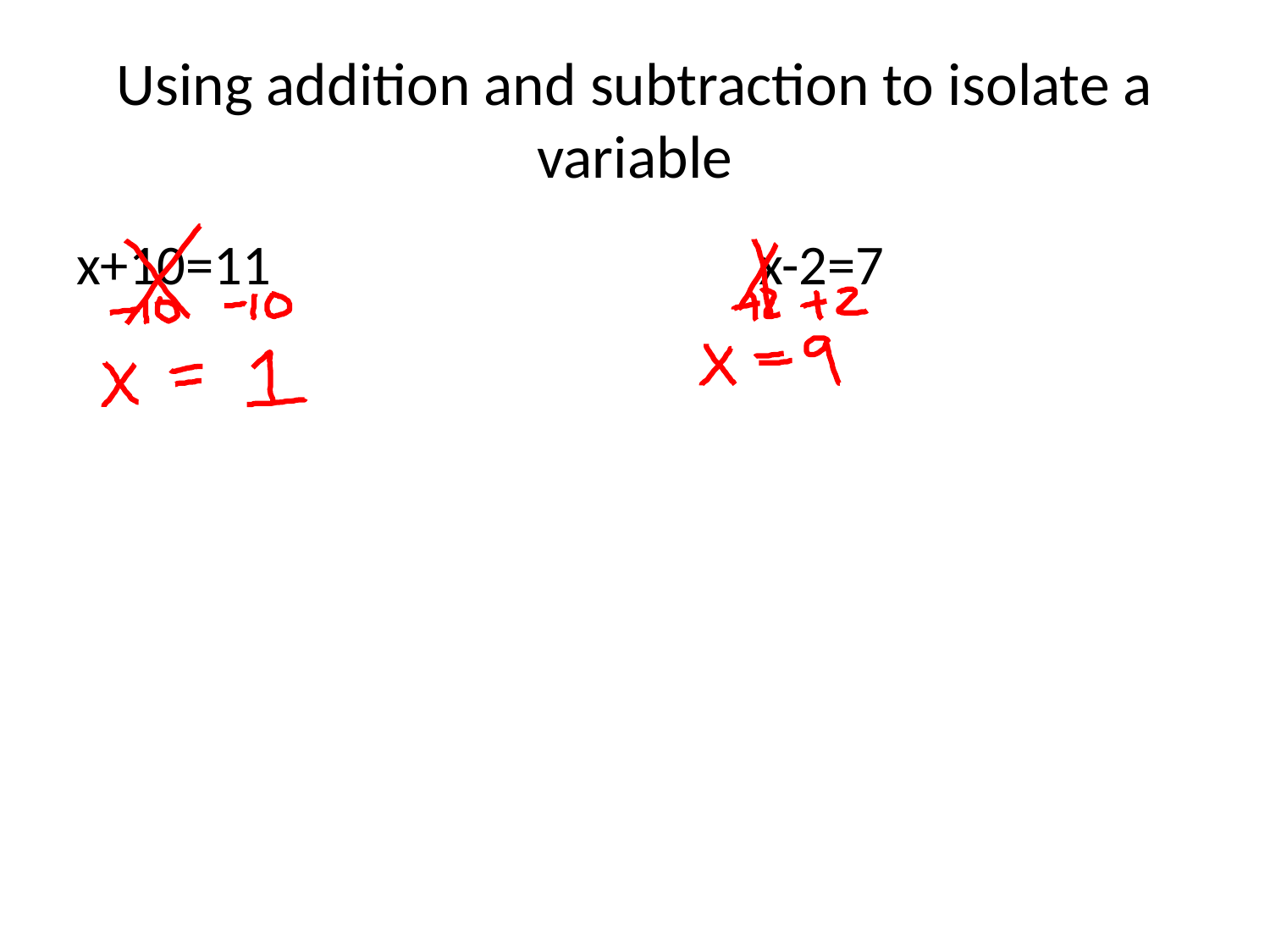

# Using addition and subtraction to isolate a variable
x+10=11				x-2=7